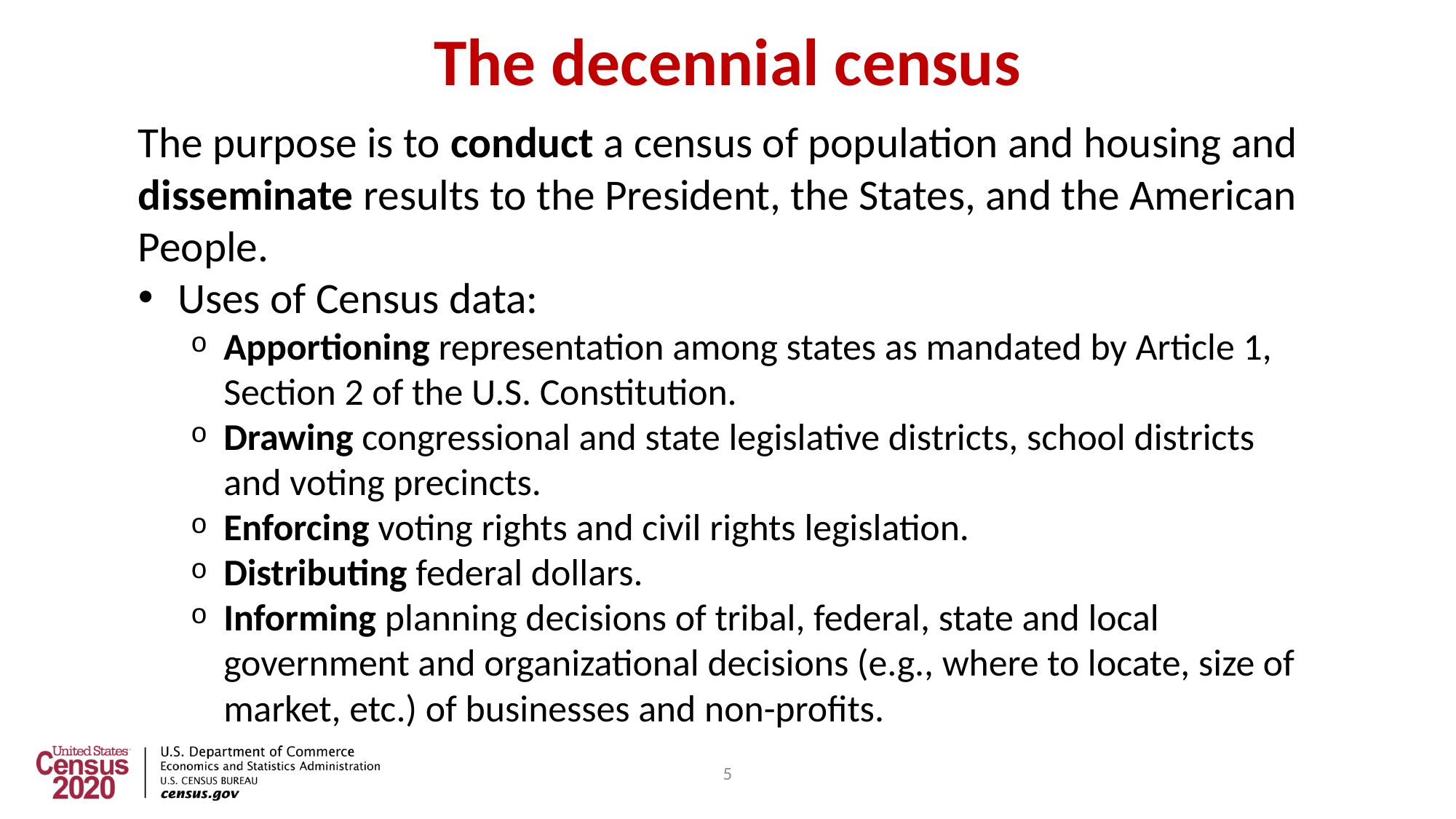

# The decennial census
The purpose is to conduct a census of population and housing and disseminate results to the President, the States, and the American People.
Uses of Census data:
Apportioning representation among states as mandated by Article 1, Section 2 of the U.S. Constitution.
Drawing congressional and state legislative districts, school districts and voting precincts.
Enforcing voting rights and civil rights legislation.
Distributing federal dollars.
Informing planning decisions of tribal, federal, state and local government and organizational decisions (e.g., where to locate, size of market, etc.) of businesses and non-profits.

5